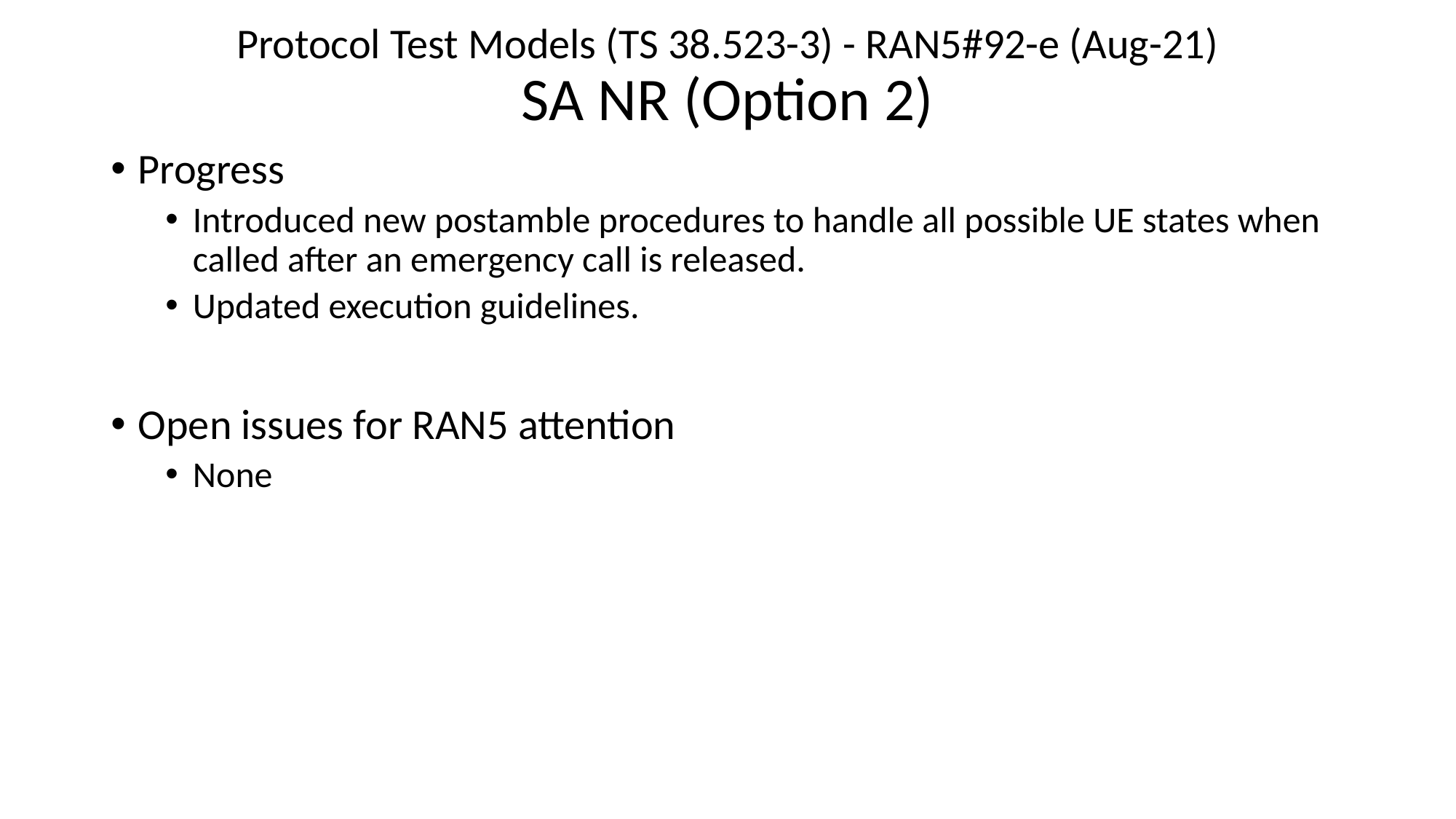

# Protocol Test Models (TS 38.523-3) - RAN5#92-e (Aug-21) SA NR (Option 2)
Progress
Introduced new postamble procedures to handle all possible UE states when called after an emergency call is released.
Updated execution guidelines.

Open issues for RAN5 attention
None